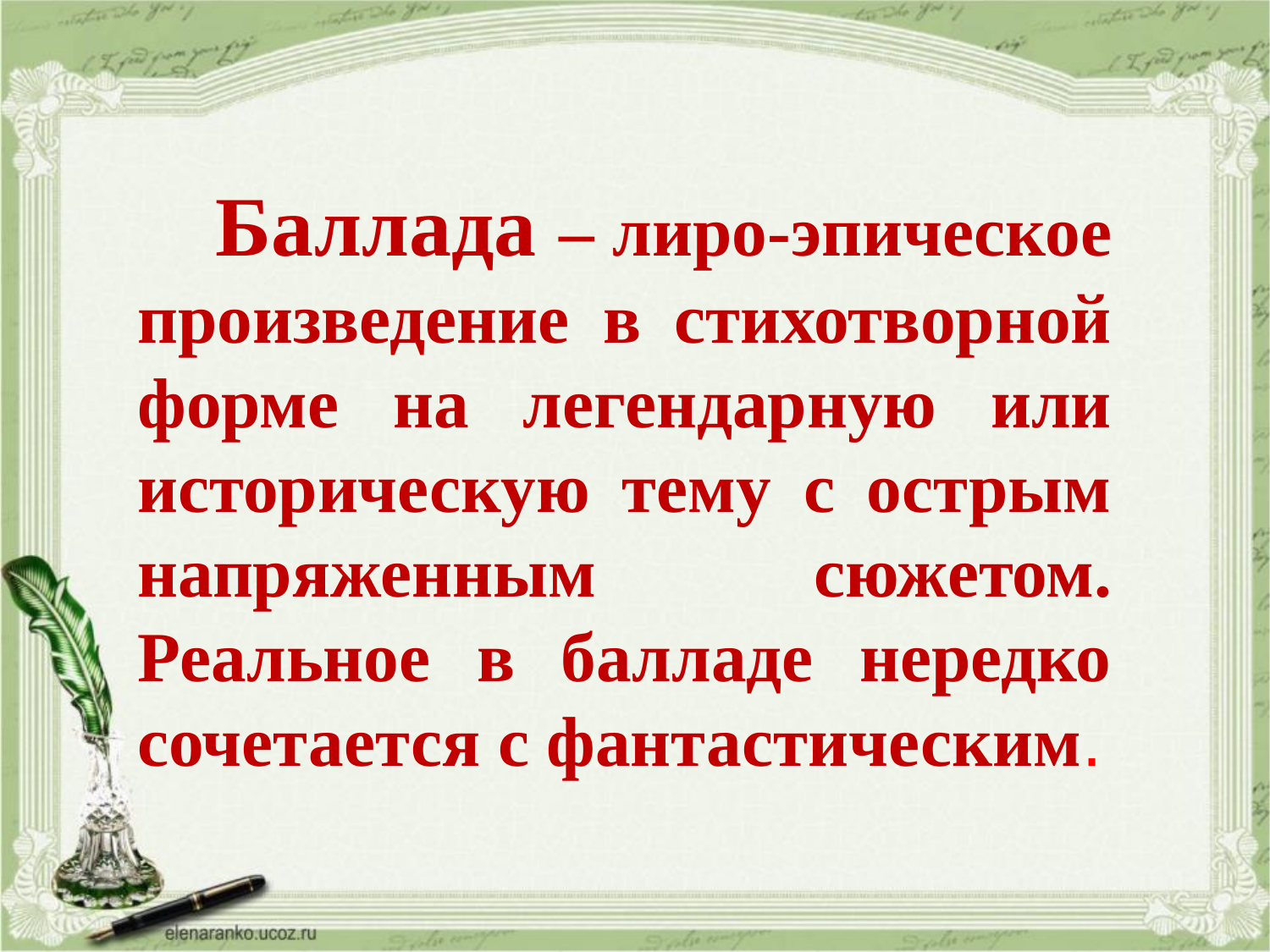

# Баллада – лиро-эпическое произведение в стихотворной форме на легендарную или историческую тему с острым напряженным сюжетом. Реальное в балладе нередко сочетается с фантастическим.